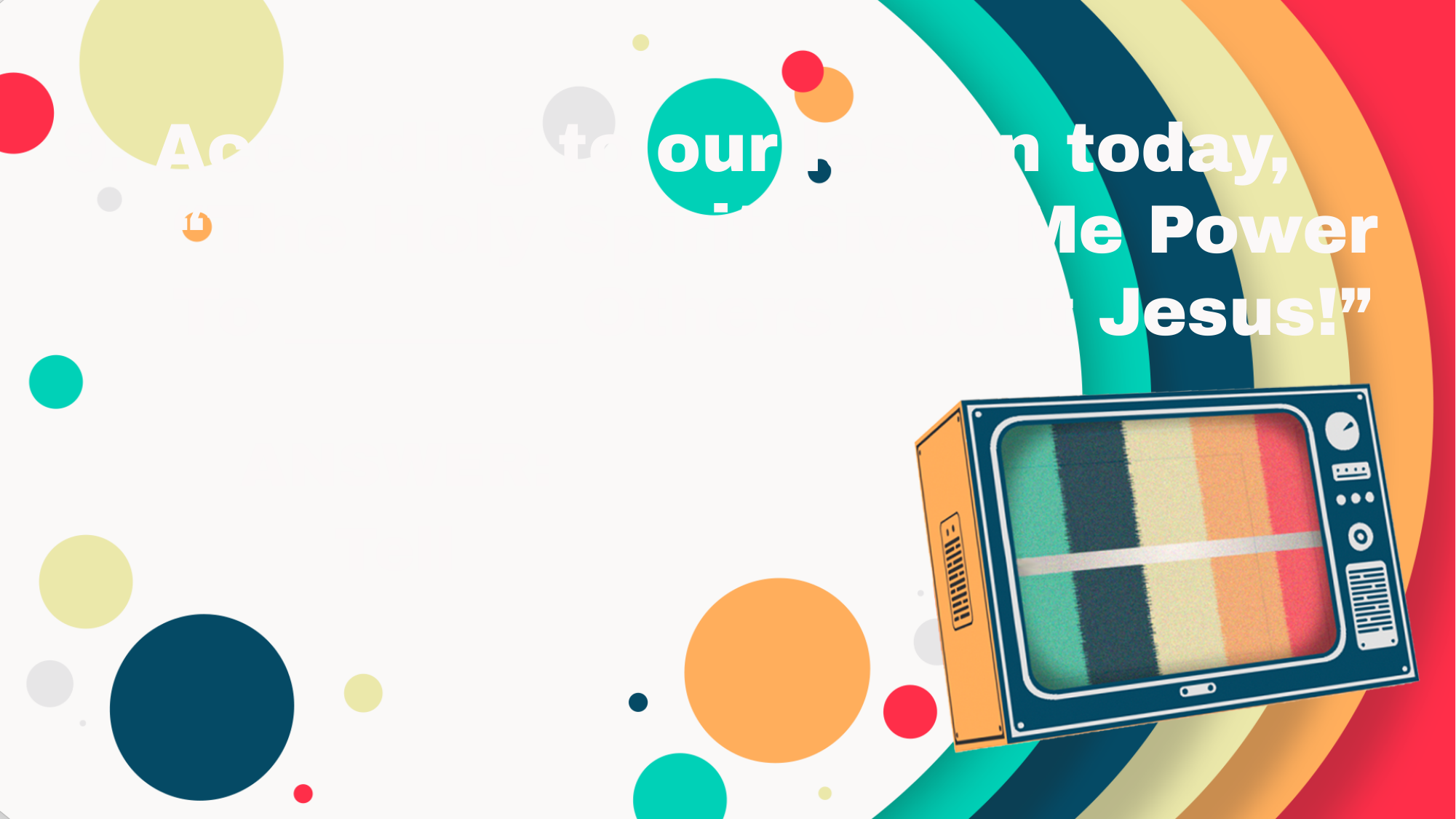

9. According to our lesson today,
	“The Holy Spirit Gives Me Power
	To ________ Others About Jesus!”
ANSWER:
Tell